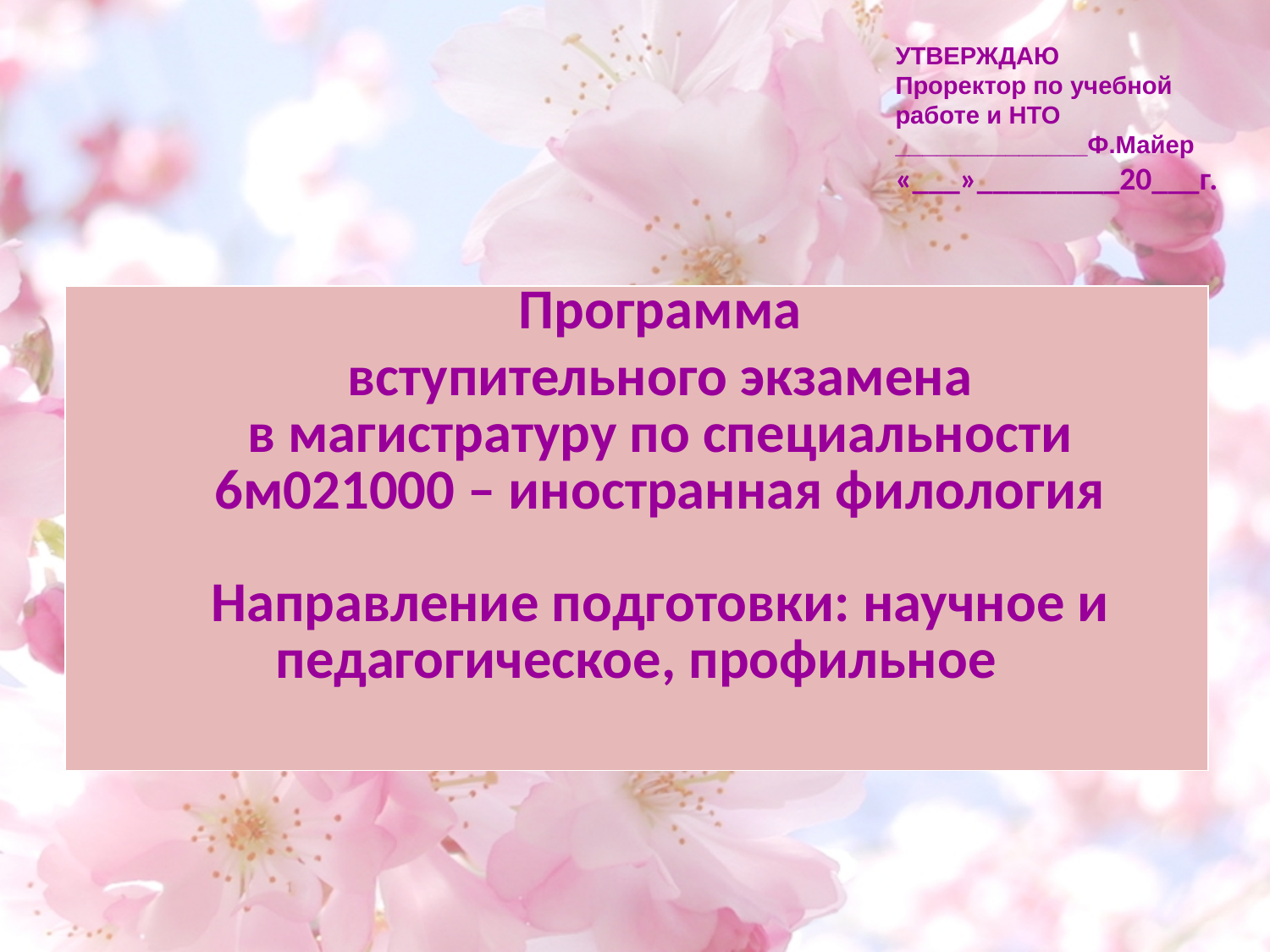

УТВЕРЖДАЮ
Проректор по учебной
работе и НТО
______________Ф.Майер
«___»_________20___г.
| Программа вступительного экзамена в магистратуру по специальности 6м021000 – иностранная филология   Направление подготовки: научное и педагогическое, профильное |
| --- |